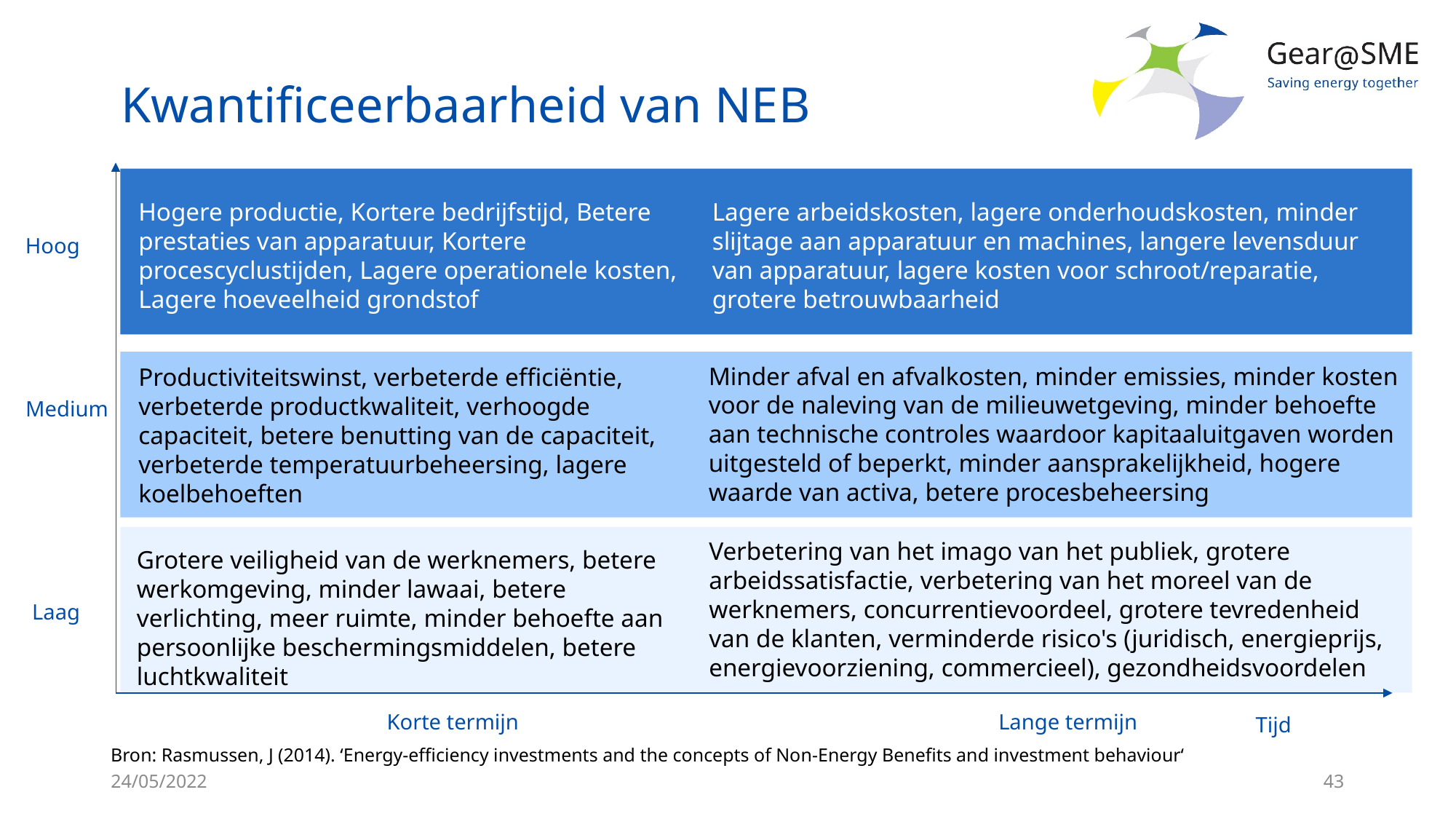

# Kwantificeerbaarheid van NEB

Hogere productie, Kortere bedrijfstijd, Betere prestaties van apparatuur, Kortere procescyclustijden, Lagere operationele kosten, Lagere hoeveelheid grondstof
Lagere arbeidskosten, lagere onderhoudskosten, minder slijtage aan apparatuur en machines, langere levensduur van apparatuur, lagere kosten voor schroot/reparatie, grotere betrouwbaarheid
Hoog

Minder afval en afvalkosten, minder emissies, minder kosten voor de naleving van de milieuwetgeving, minder behoefte aan technische controles waardoor kapitaaluitgaven worden uitgesteld of beperkt, minder aansprakelijkheid, hogere waarde van activa, betere procesbeheersing
Productiviteitswinst, verbeterde efficiëntie, verbeterde productkwaliteit, verhoogde capaciteit, betere benutting van de capaciteit, verbeterde temperatuurbeheersing, lagere koelbehoeften
Medium

Verbetering van het imago van het publiek, grotere arbeidssatisfactie, verbetering van het moreel van de werknemers, concurrentievoordeel, grotere tevredenheid van de klanten, verminderde risico's (juridisch, energieprijs, energievoorziening, commercieel), gezondheidsvoordelen
Grotere veiligheid van de werknemers, betere werkomgeving, minder lawaai, betere verlichting, meer ruimte, minder behoefte aan persoonlijke beschermingsmiddelen, betere luchtkwaliteit
Laag
Lange termijn
Korte termijn
Tijd
Bron: Rasmussen, J (2014). ‘Energy-efficiency investments and the concepts of Non-Energy Benefits and investment behaviour‘

24/05/2022
43